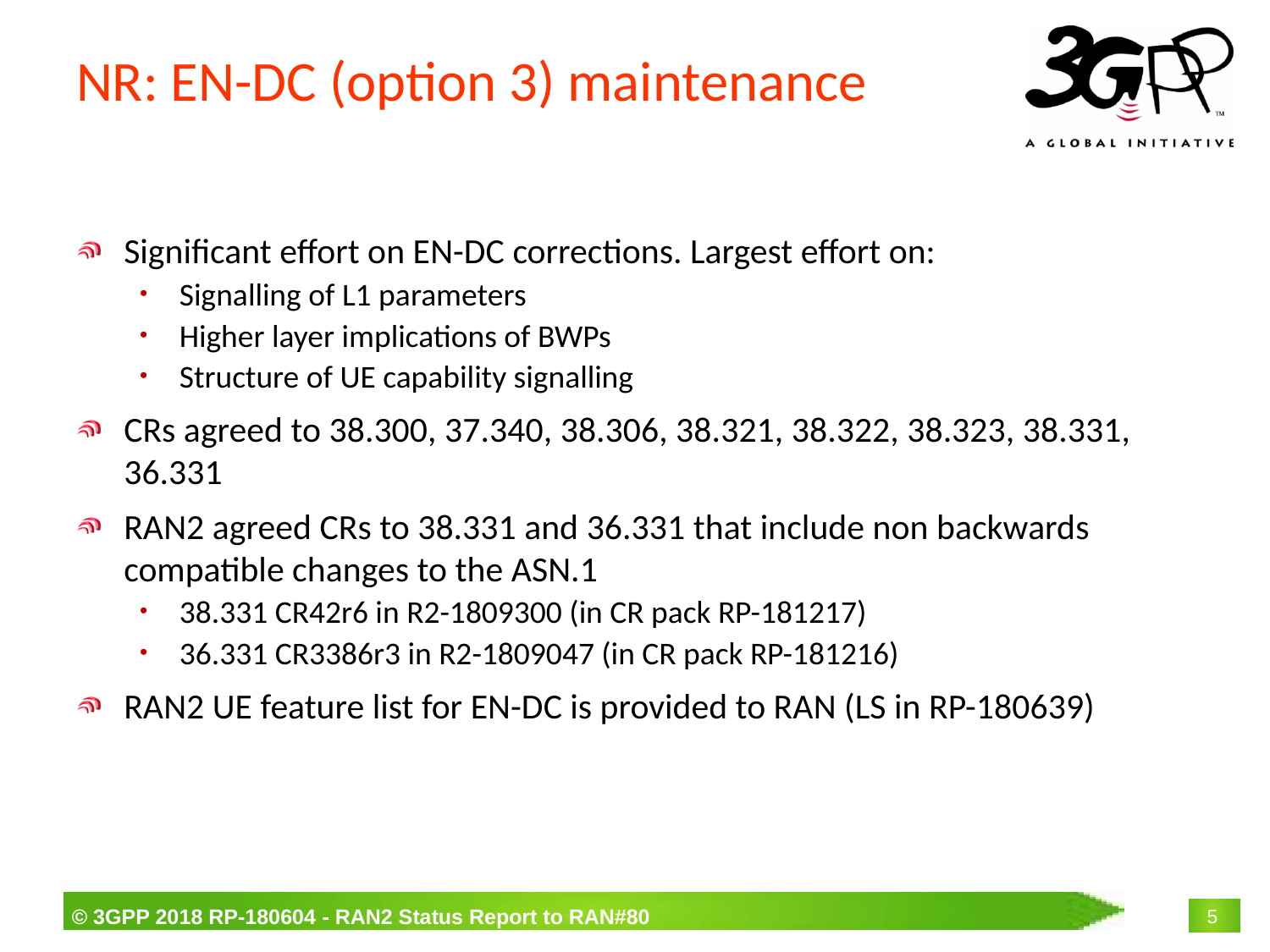

# NR: EN-DC (option 3) maintenance
Significant effort on EN-DC corrections. Largest effort on:
Signalling of L1 parameters
Higher layer implications of BWPs
Structure of UE capability signalling
CRs agreed to 38.300, 37.340, 38.306, 38.321, 38.322, 38.323, 38.331, 36.331
RAN2 agreed CRs to 38.331 and 36.331 that include non backwards compatible changes to the ASN.1
38.331 CR42r6 in R2-1809300 (in CR pack RP-181217)
36.331 CR3386r3 in R2-1809047 (in CR pack RP-181216)
RAN2 UE feature list for EN-DC is provided to RAN (LS in RP-180639)